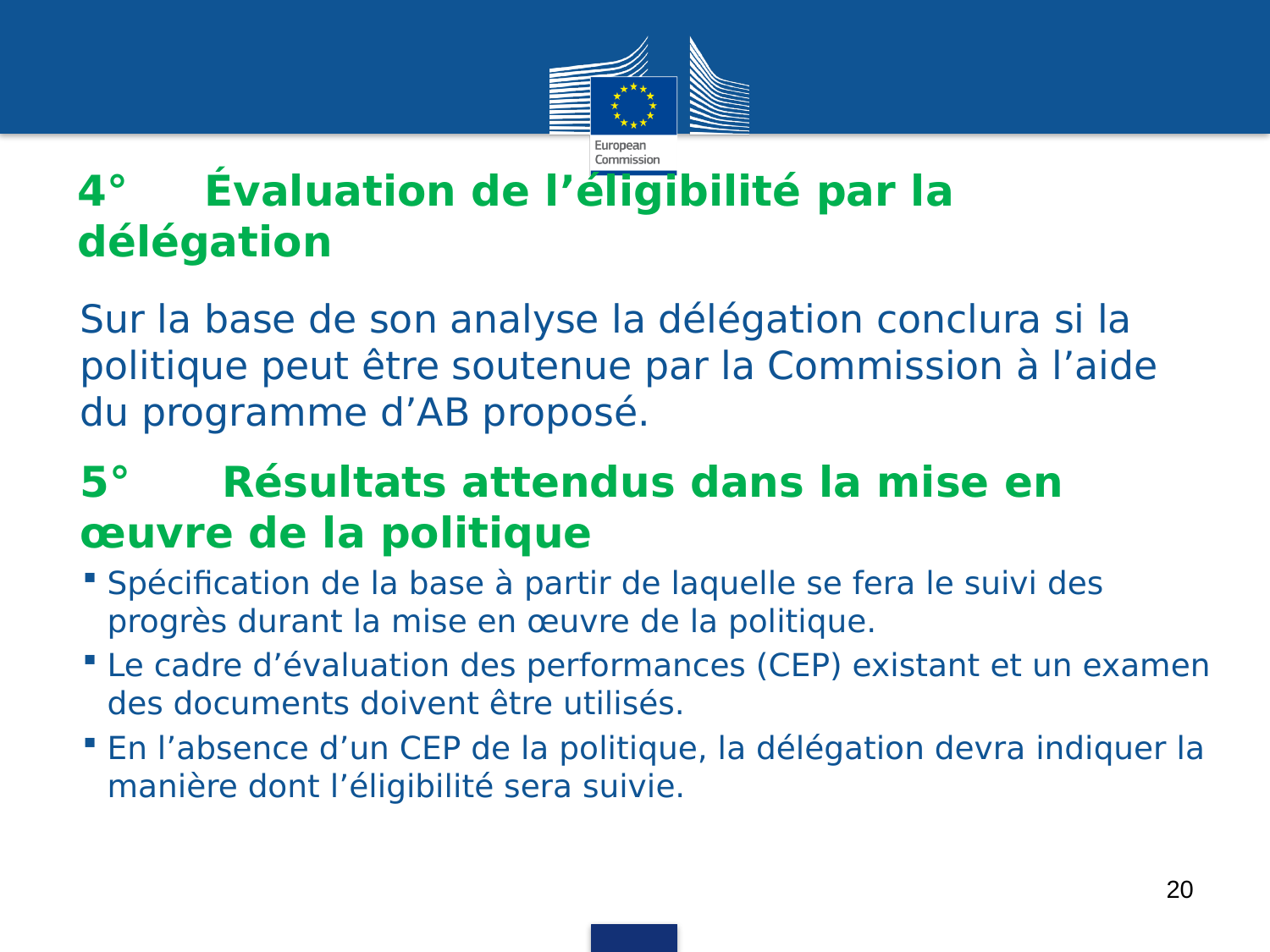

# 4° 	Évaluation de l’éligibilité par la délégation
	Sur la base de son analyse la délégation conclura si la politique peut être soutenue par la Commission à l’aide du programme d’AB proposé.
	5°	 Résultats attendus dans la mise en œuvre de la politique
Spécification de la base à partir de laquelle se fera le suivi des progrès durant la mise en œuvre de la politique.
Le cadre d’évaluation des performances (CEP) existant et un examen des documents doivent être utilisés.
En l’absence d’un CEP de la politique, la délégation devra indiquer la manière dont l’éligibilité sera suivie.

20